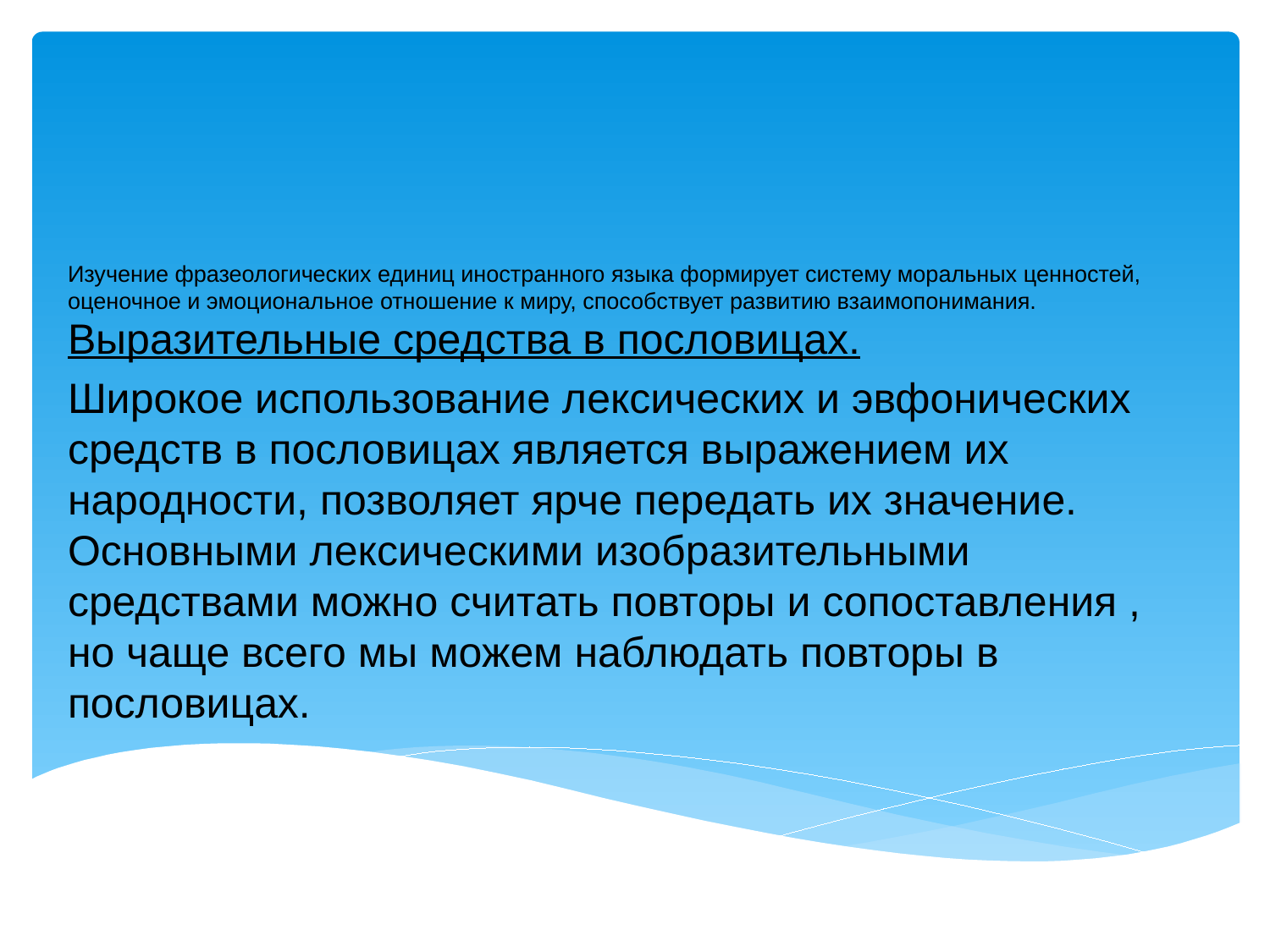

# Изучение фразеологических единиц иностранного языка формирует систему моральных ценностей, оценочное и эмоциональное отношение к миру, способствует развитию взаимопонимания.

Выразительные средства в пословицах.
Широкое использование лексических и эвфонических средств в пословицах является выражением их народности, позволяет ярче передать их значение. Основными лексическими изобразительными средствами можно считать повторы и сопоставления , но чаще всего мы можем наблюдать повторы в пословицах.